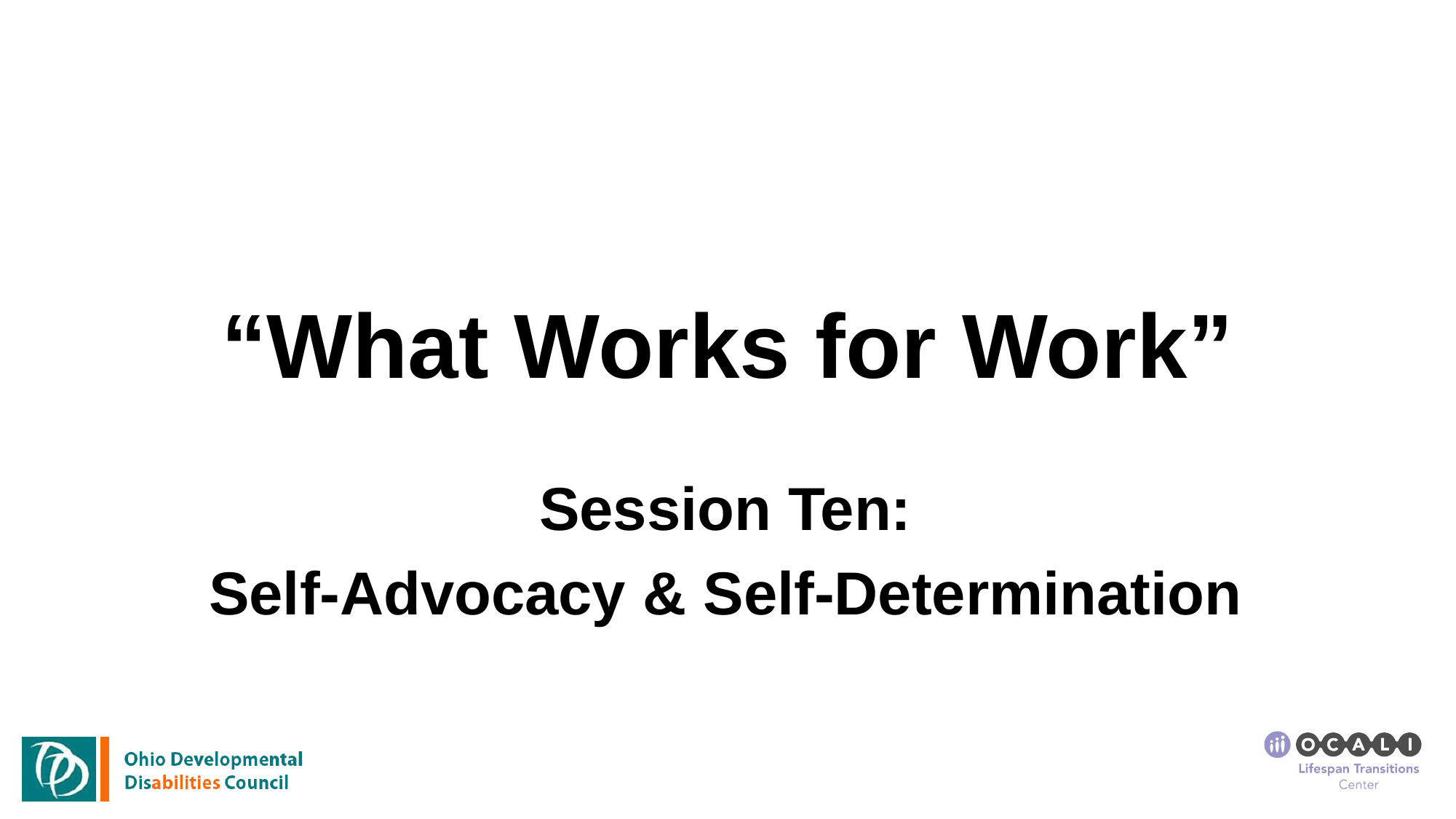

# “What Works for Work”
Session Ten:
Self-Advocacy & Self-Determination